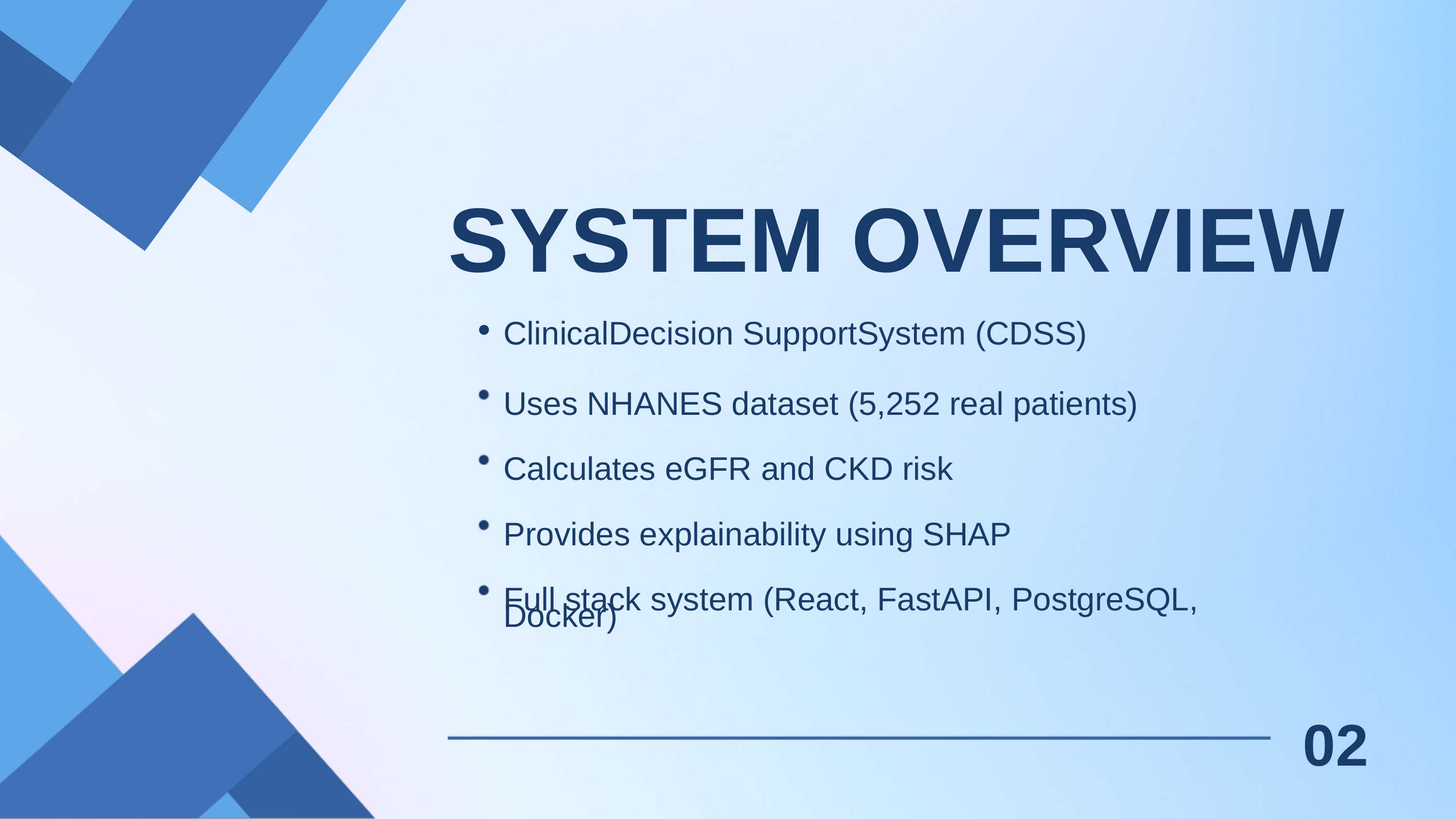

SYSTEM OVERVIEW
ClinicalDecision SupportSystem (CDSS)

Uses NHANES dataset (5,252 real patients) Calculates eGFR and CKD risk
Provides explainability using SHAP
Full stack system (React, FastAPI, PostgreSQL,
Docker)
02